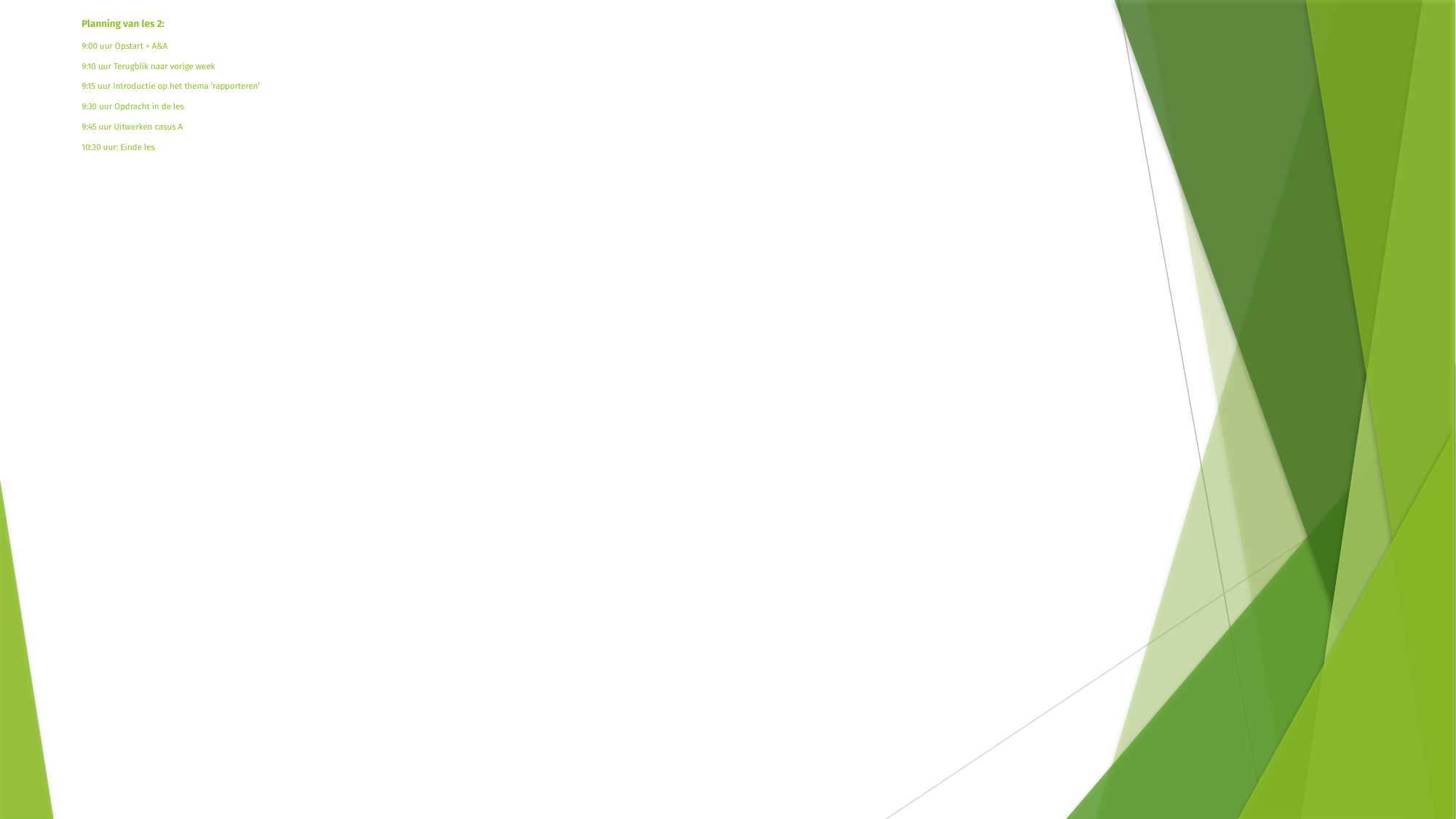

# Planning van les 2: 9:00 uur Opstart + A&A 9:10 uur Terugblik naar vorige week 9:15 uur Introductie op het thema ‘rapporteren’ 9:30 uur Opdracht in de les 9:45 uur Uitwerken casus A 10:30 uur: Einde les